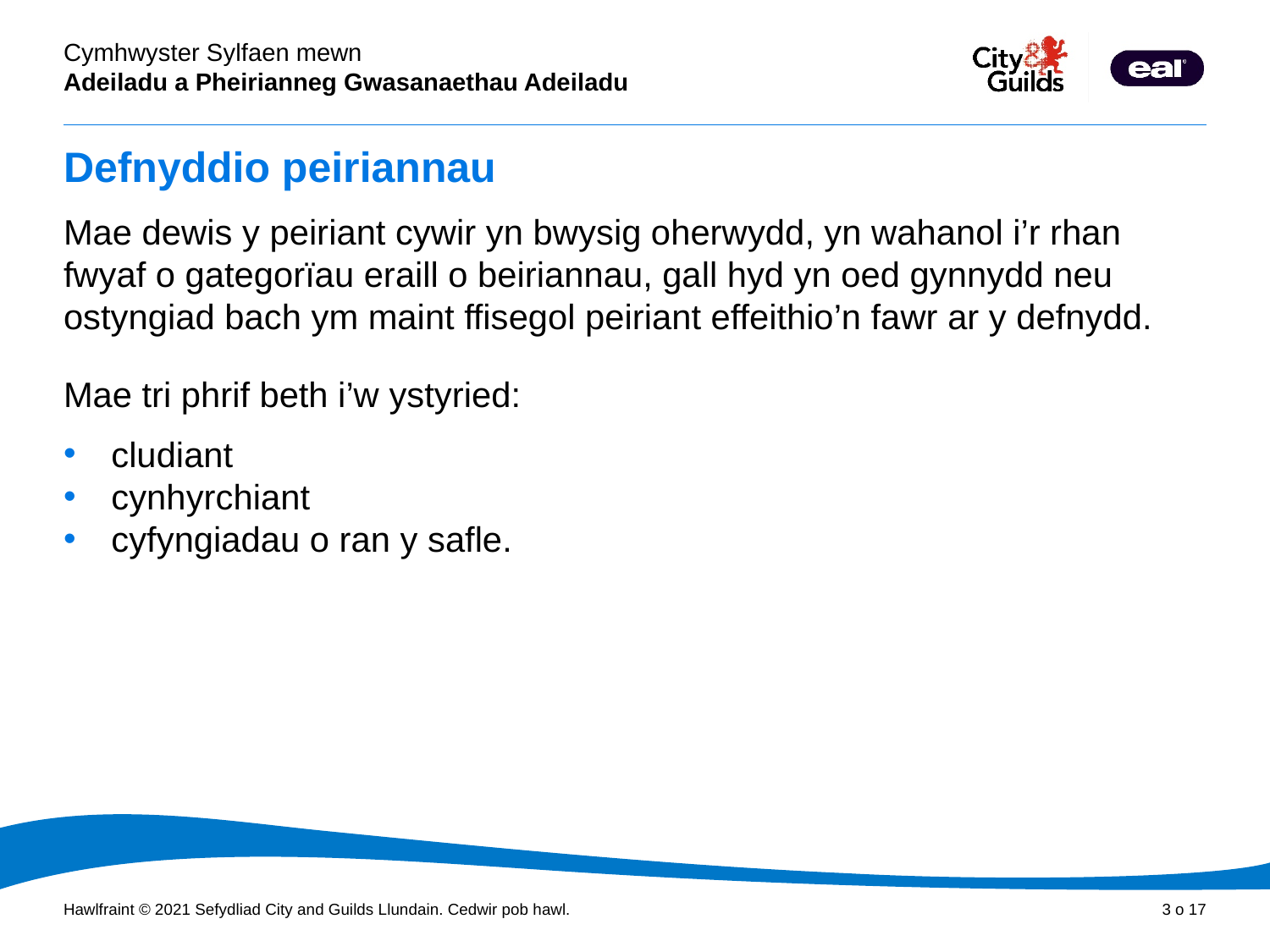

# Defnyddio peiriannau
Mae dewis y peiriant cywir yn bwysig oherwydd, yn wahanol i’r rhan fwyaf o gategorïau eraill o beiriannau, gall hyd yn oed gynnydd neu ostyngiad bach ym maint ffisegol peiriant effeithio’n fawr ar y defnydd.
Mae tri phrif beth i’w ystyried:
cludiant
cynhyrchiant
cyfyngiadau o ran y safle.